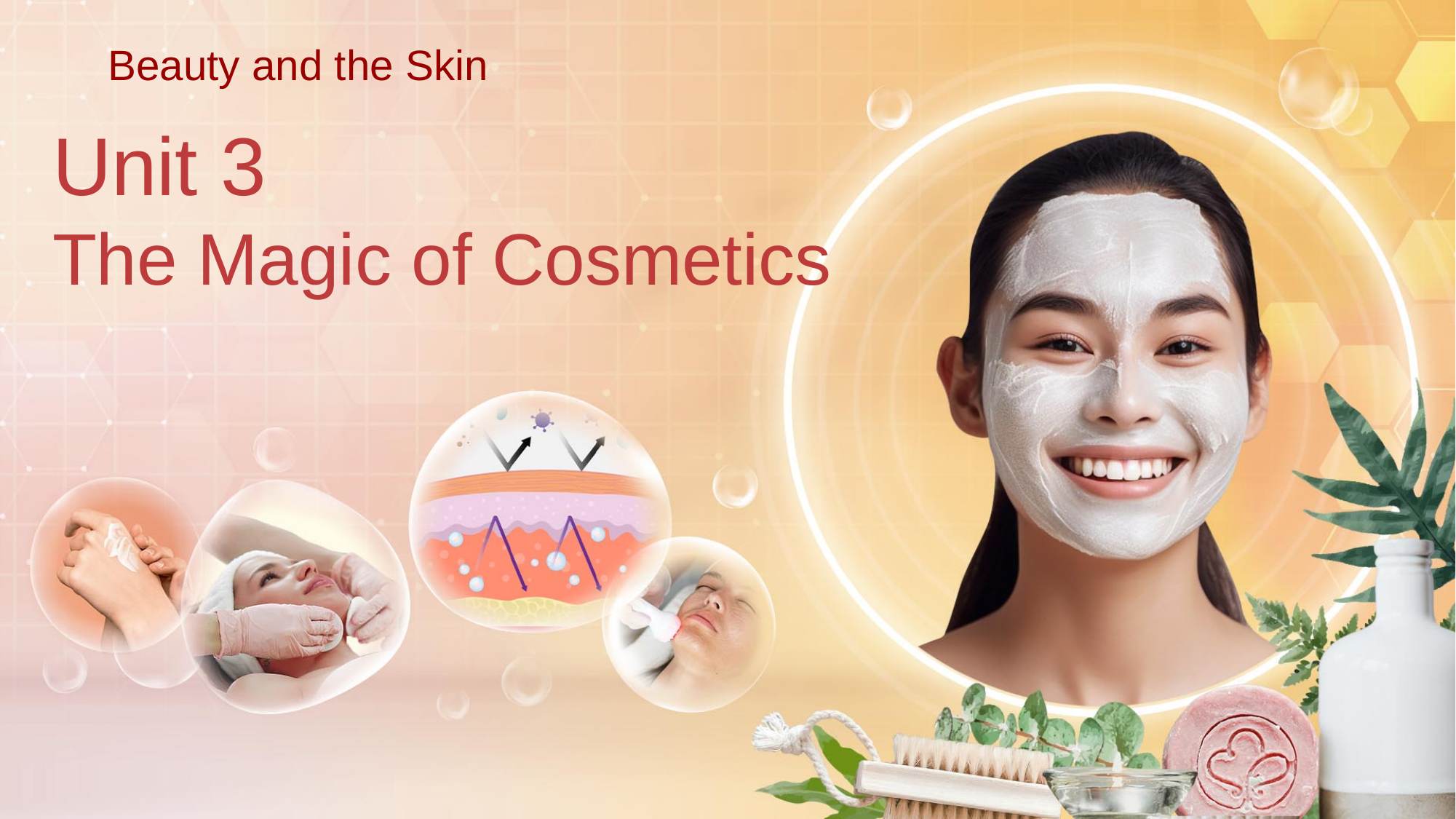

Beauty and the Skin
Unit 3
The Magic of Cosmetics